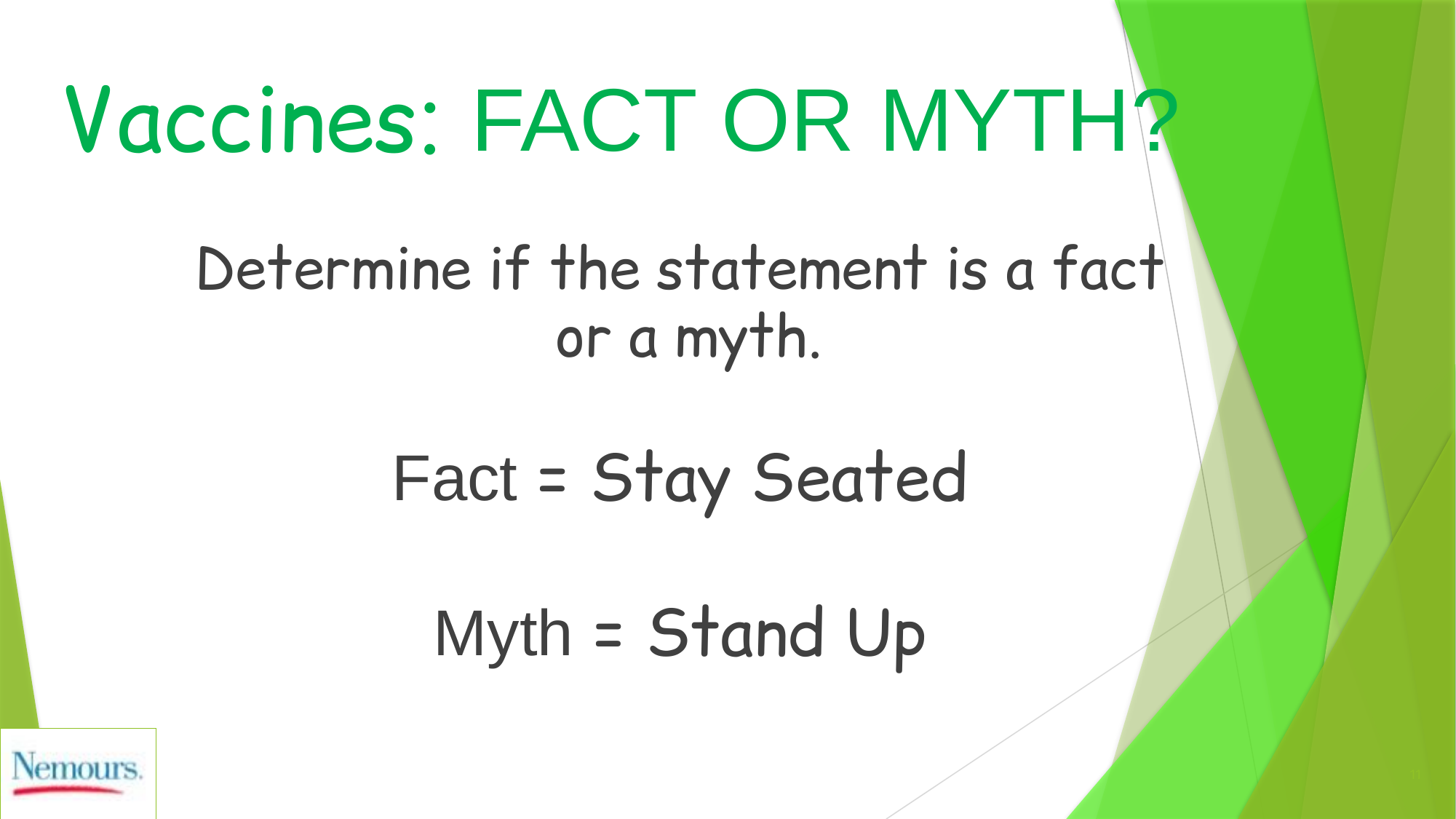

# Vaccines: FACT OR MYTH?
Determine if the statement is a fact
 or a myth.

Fact = Stay Seated

Myth = Stand Up
11